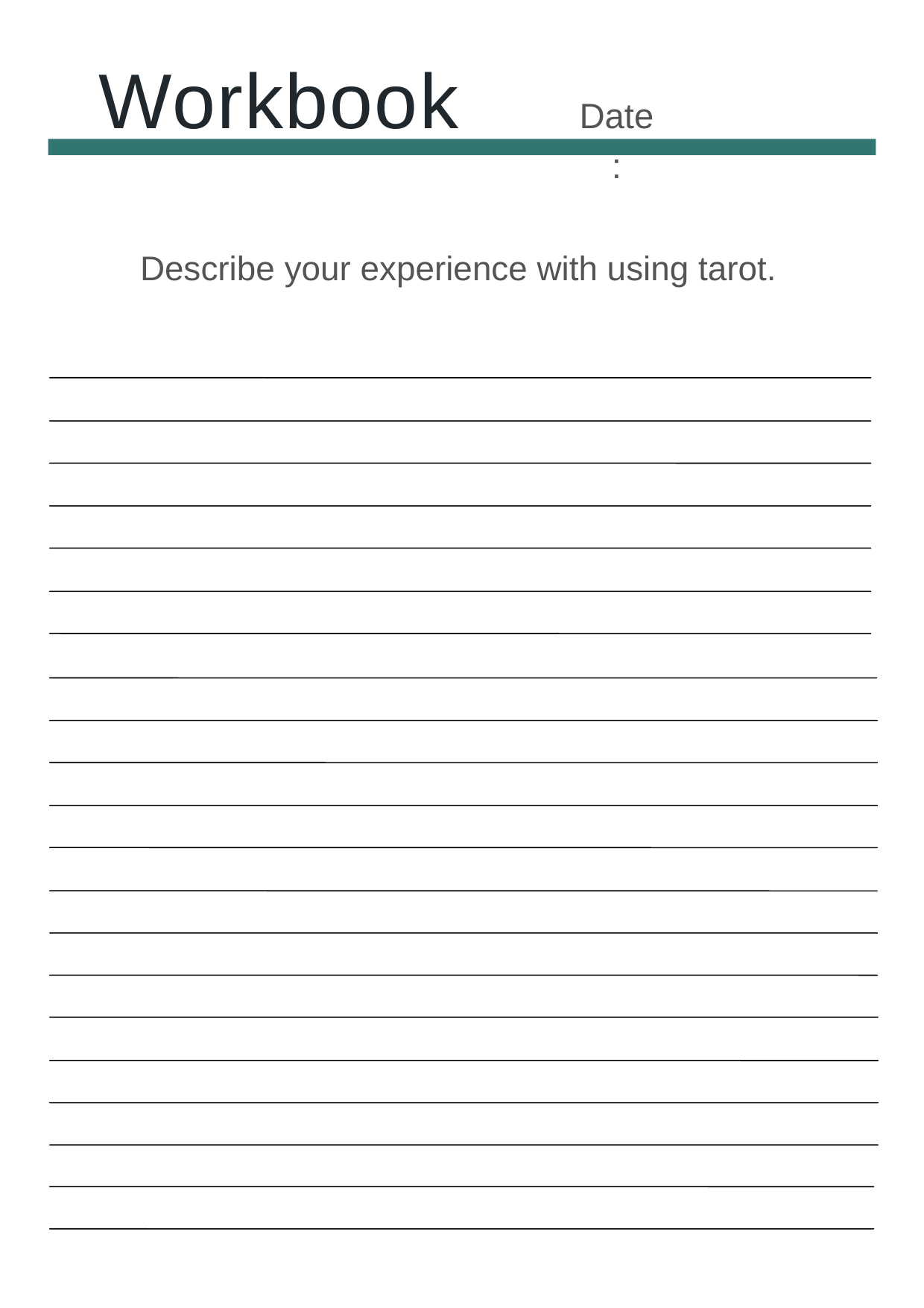

Workbook
Date:

Describe your experience with using tarot.